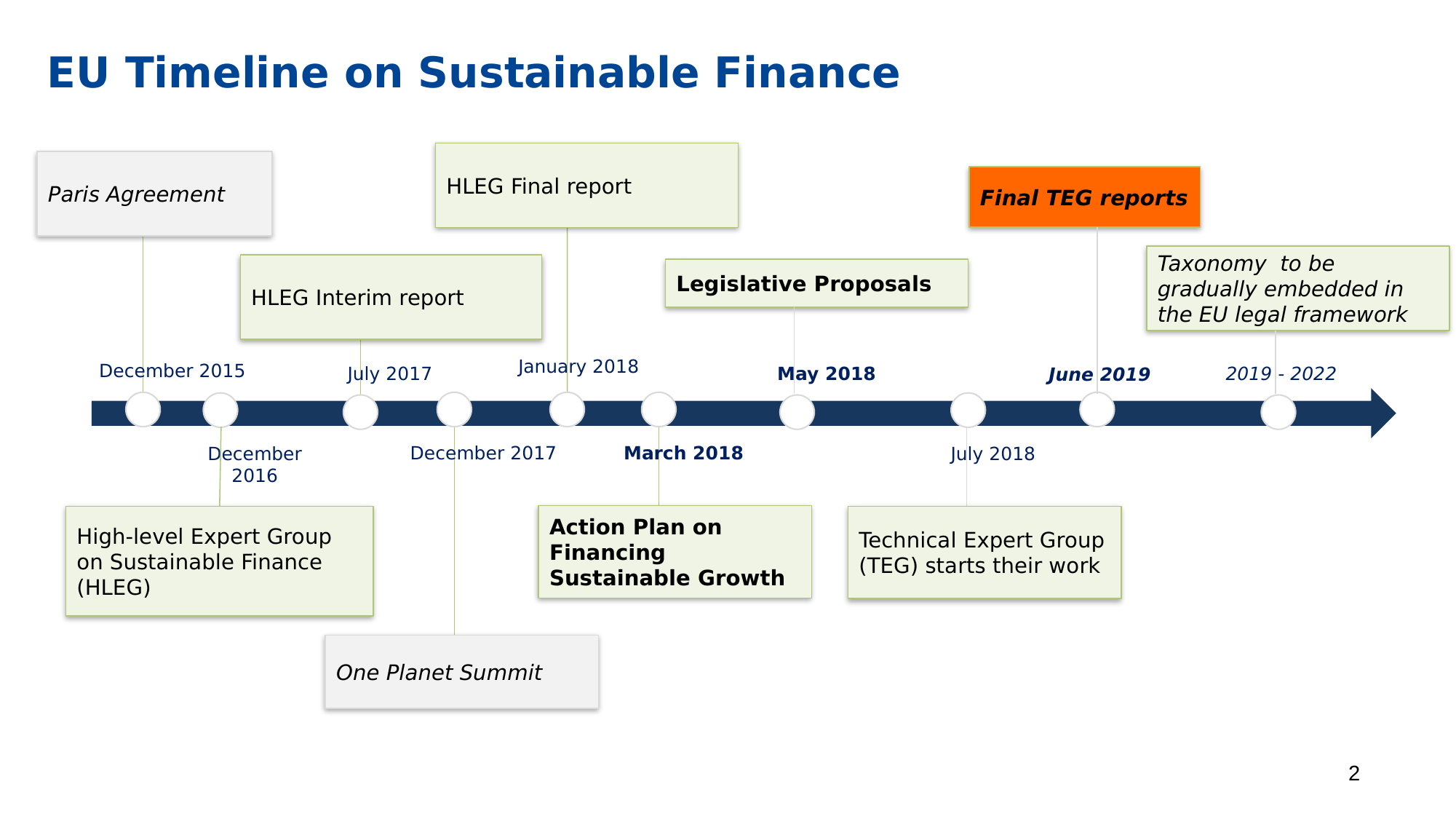

# EU Timeline on Sustainable Finance
HLEG Final report
Paris Agreement
Final TEG reports
Taxonomy  to be gradually embedded in the EU legal framework
HLEG Interim report
Legislative Proposals
January 2018
December 2015
July 2017
May 2018
2019 - 2022
June 2019

July 2018
Technical Expert Group (TEG) starts their work

December 2017
March 2018
December 2016
Action Plan on Financing Sustainable Growth
High-level Expert Group on Sustainable Finance (HLEG)
One Planet Summit
2